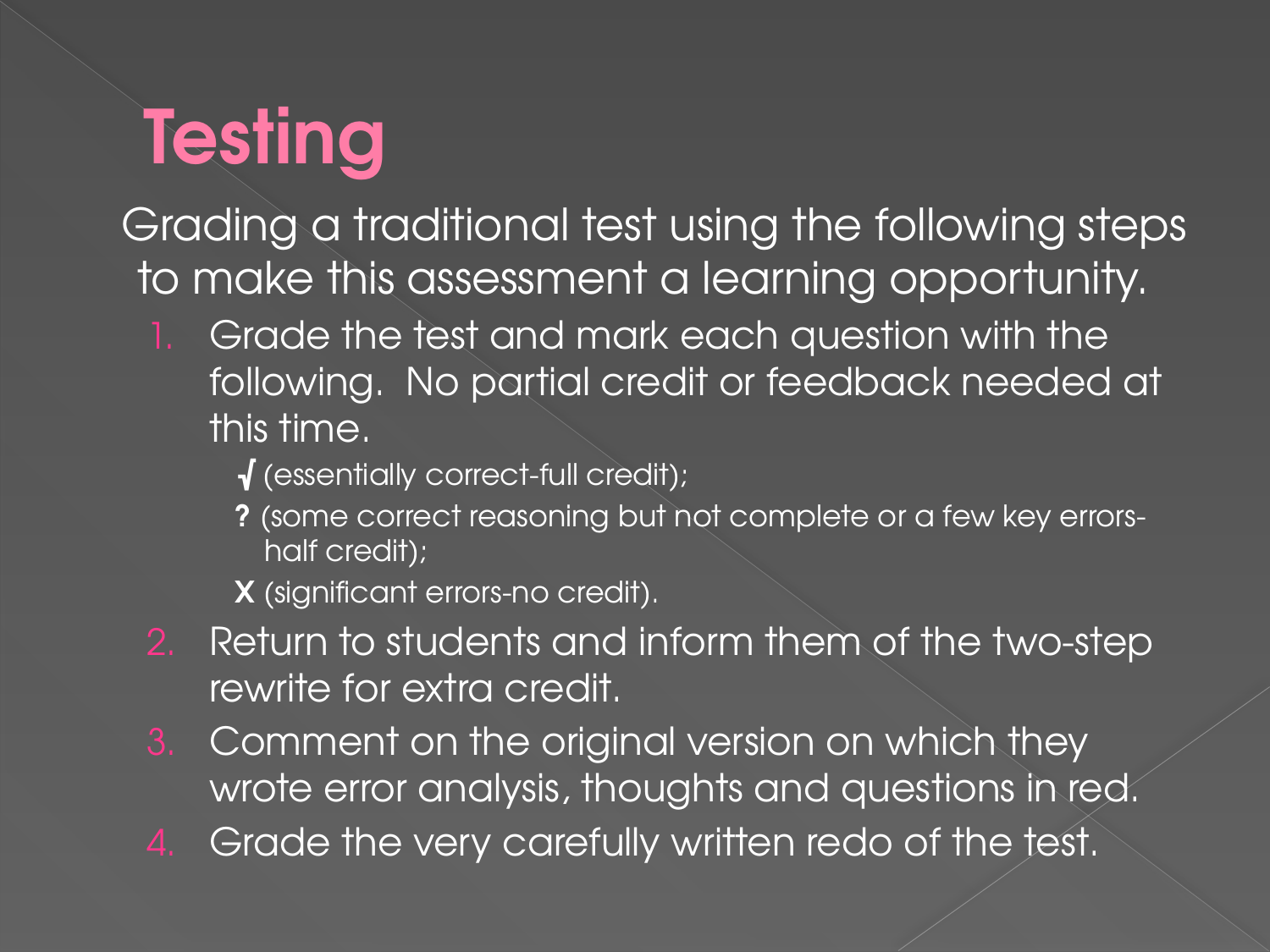

# Testing
   Grading a traditional test using the following steps to make this assessment a learning opportunity.
Grade the test and mark each question with the following.  No partial credit or feedback needed at this time.
√ (essentially correct-full credit);
? (some correct reasoning but not complete or a few key errors-half credit);
X (significant errors-no credit).
Return to students and inform them of the two-step rewrite for extra credit.
Comment on the original version on which they wrote error analysis, thoughts and questions in red.
Grade the very carefully written redo of the test.